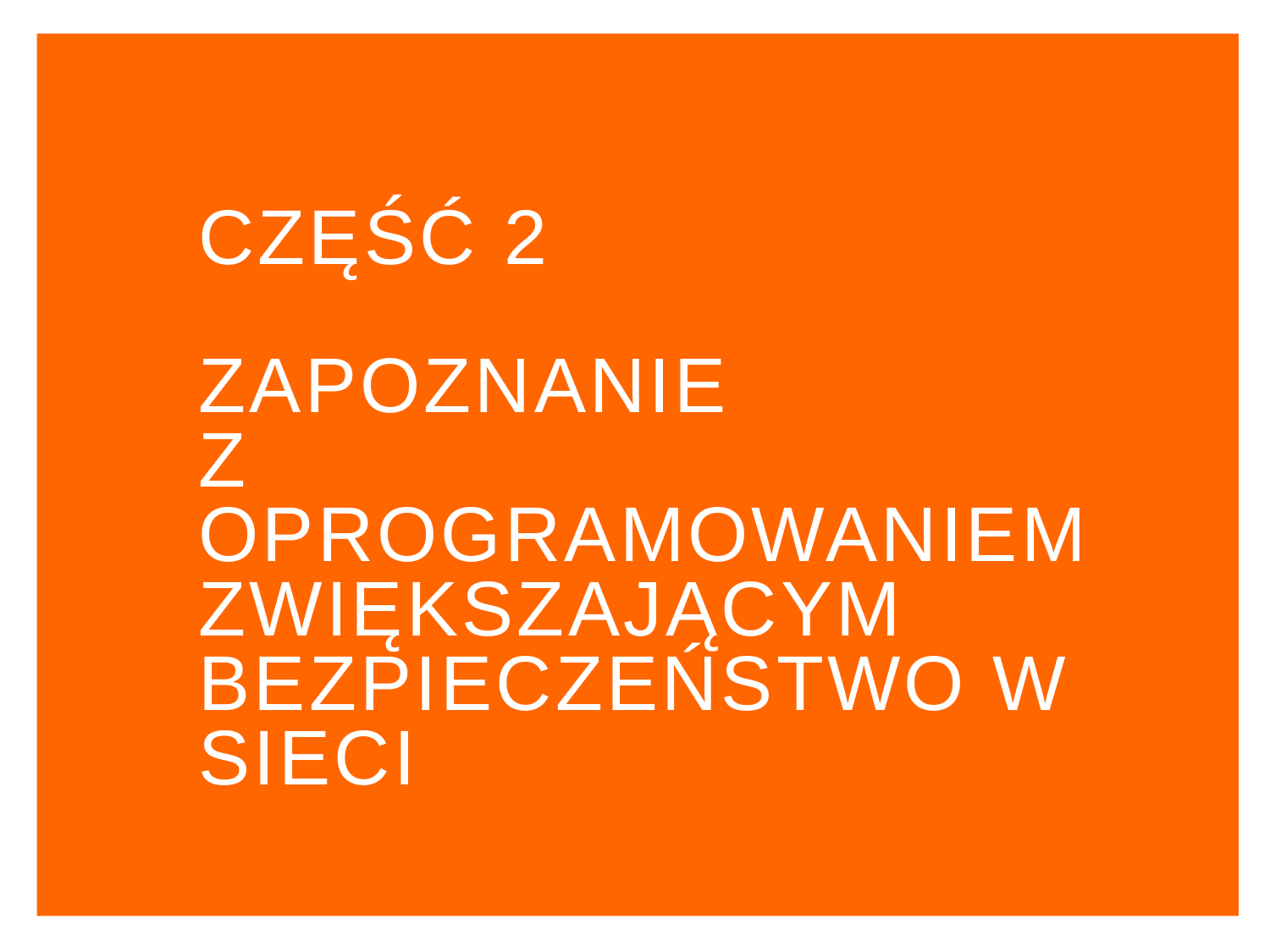

# Część 2 zapoznanie z oProgramowaniem zwiększającym bezpieczeństwo w sieci